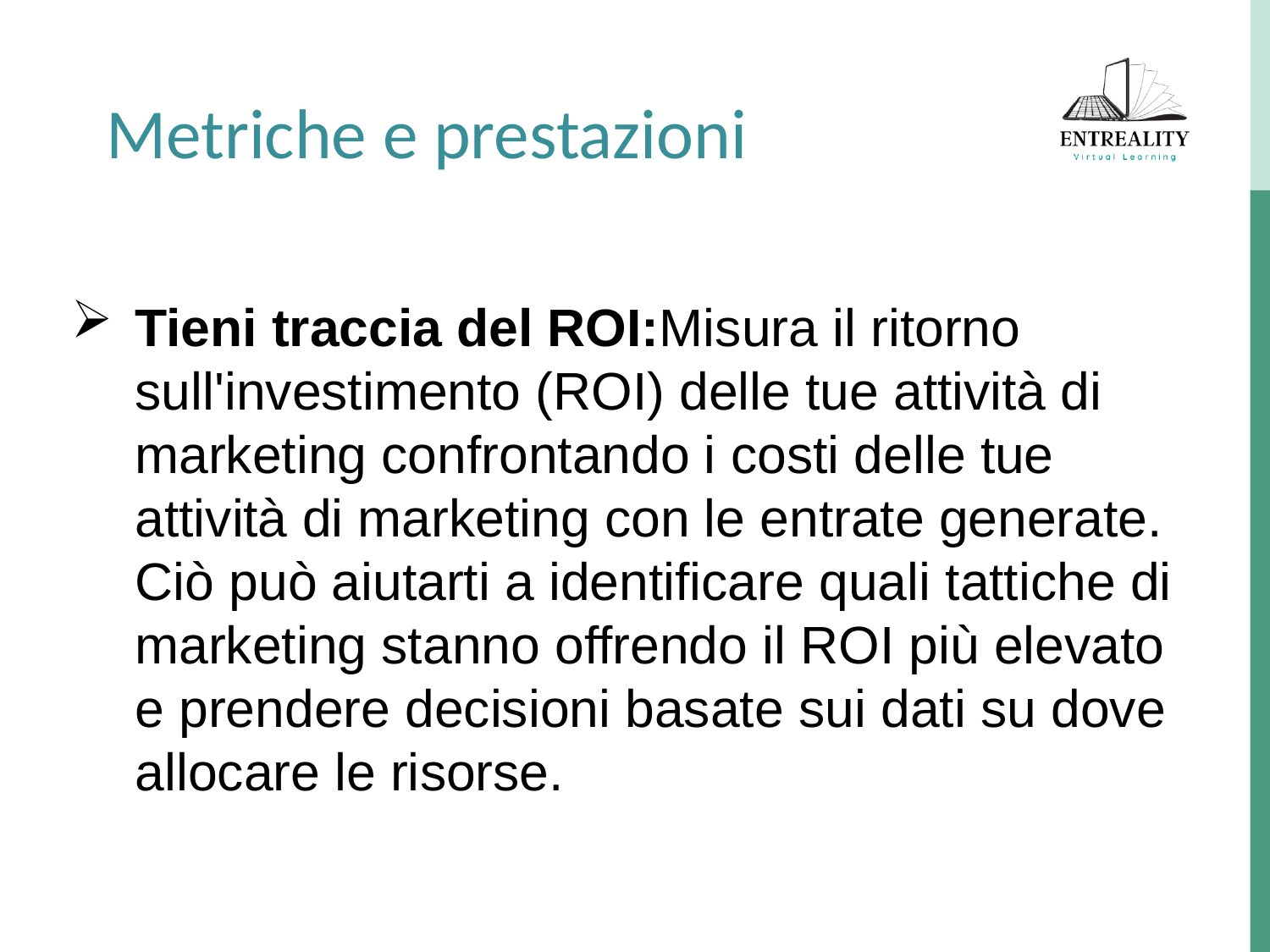

Metriche e prestazioni

Tieni traccia del ROI:Misura il ritorno sull'investimento (ROI) delle tue attività di marketing confrontando i costi delle tue attività di marketing con le entrate generate. Ciò può aiutarti a identificare quali tattiche di marketing stanno offrendo il ROI più elevato e prendere decisioni basate sui dati su dove allocare le risorse.